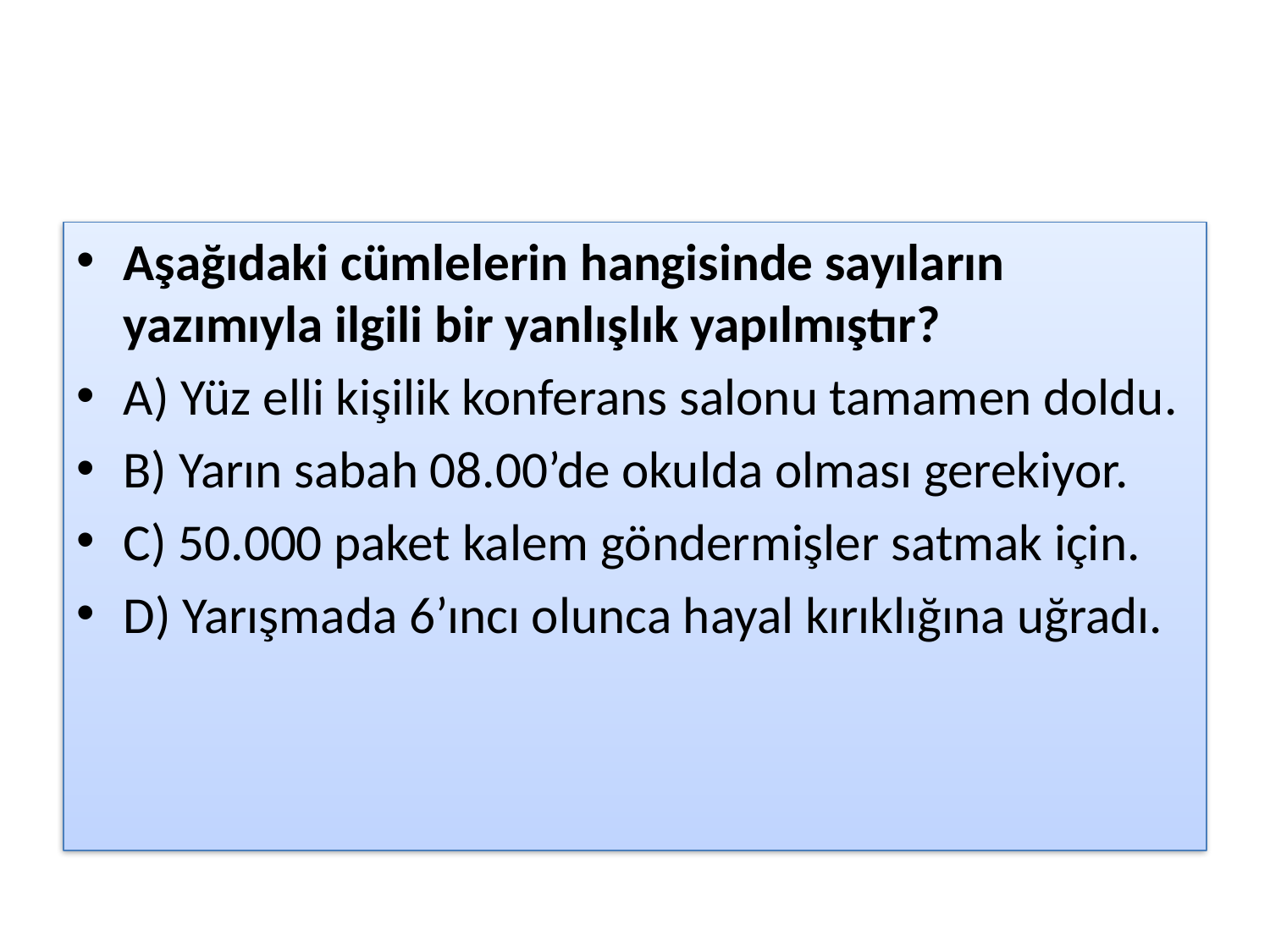

#
Aşağıdaki cümlelerin hangisinde sayıların yazımıyla ilgili bir yanlışlık yapılmıştır?
A) Yüz elli kişilik konferans salonu tamamen doldu.
B) Yarın sabah 08.00’de okulda olması gerekiyor.
C) 50.000 paket kalem göndermişler satmak için.
D) Yarışmada 6’ıncı olunca hayal kırıklığına uğradı.